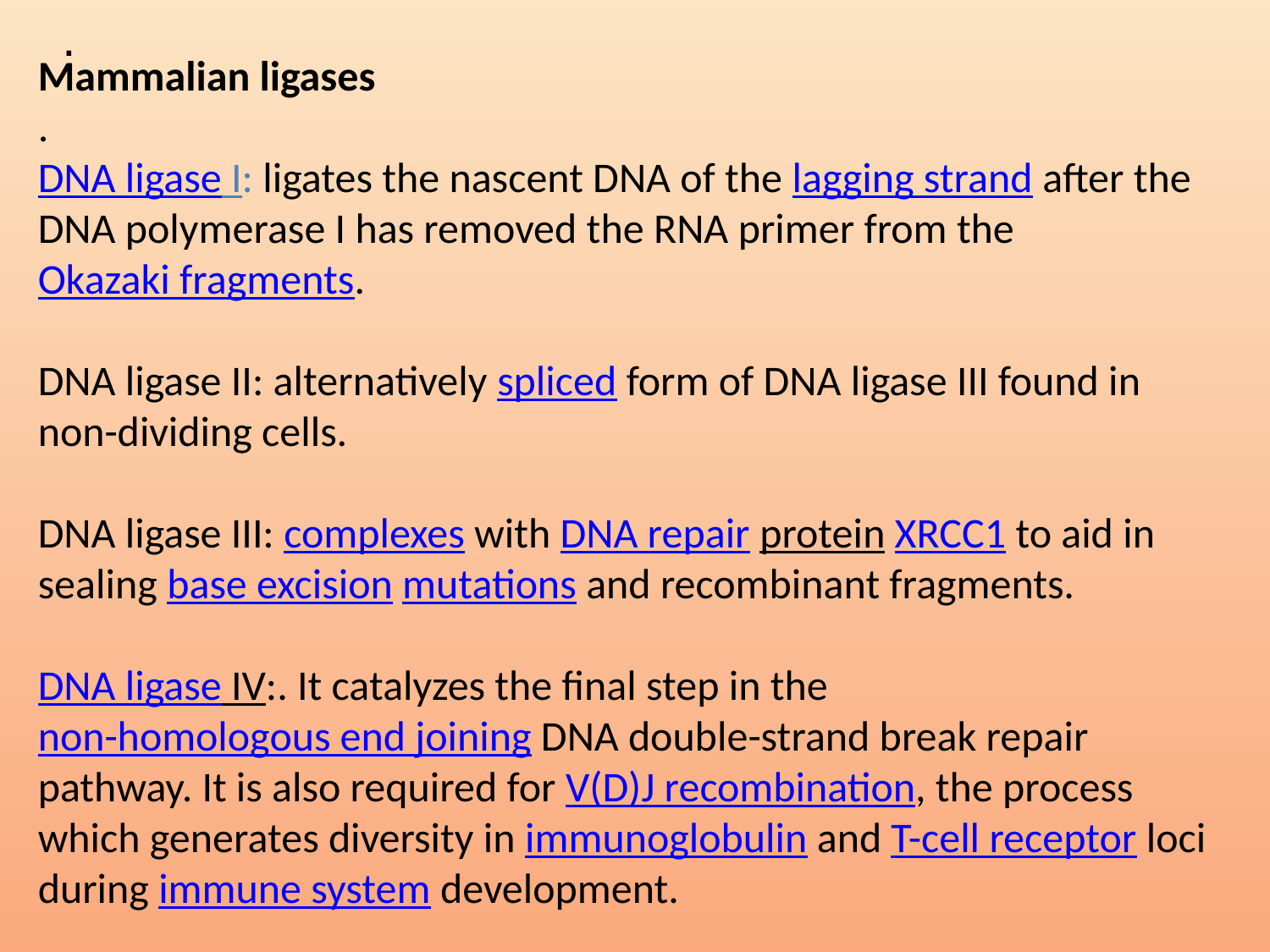

.

Mammalian ligases
.
DNA ligase I: ligates the nascent DNA of the lagging strand after the DNA polymerase I has removed the RNA primer from the Okazaki fragments.

DNA ligase II: alternatively spliced form of DNA ligase III found in non-dividing cells.

DNA ligase III: complexes with DNA repair protein XRCC1 to aid in sealing base excision mutations and recombinant fragments.

DNA ligase IV:. It catalyzes the final step in the non-homologous end joining DNA double-strand break repair pathway. It is also required for V(D)J recombination, the process which generates diversity in immunoglobulin and T-cell receptor loci during immune system development.